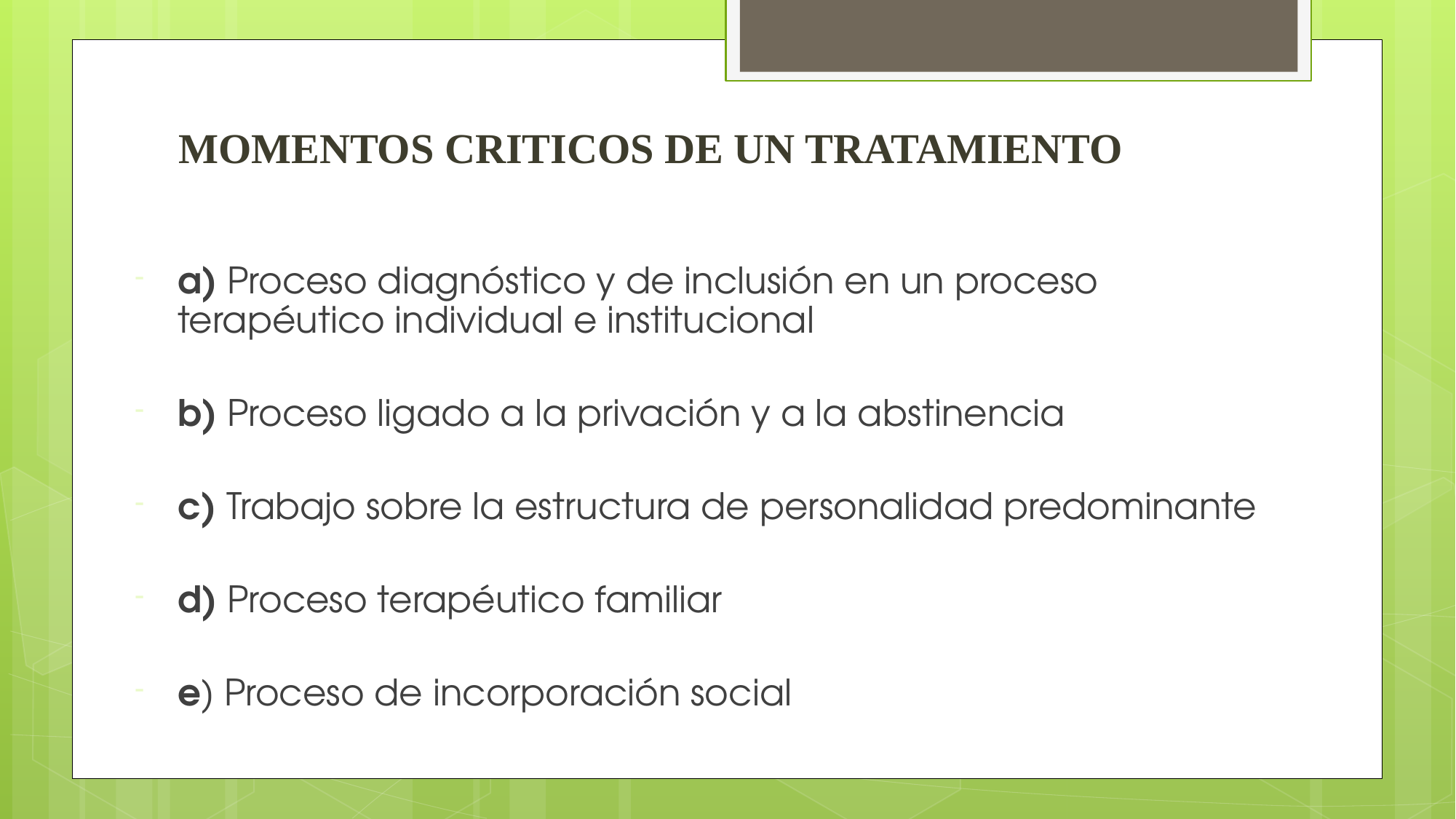

MOMENTOS CRITICOS DE UN TRATAMIENTO
a) Proceso diagnóstico y de inclusión en un proceso  terapéutico individual e institucional

b) Proceso ligado a la privación y a la abstinencia

c) Trabajo sobre la estructura de personalidad predominante

d) Proceso terapéutico familiar

e) Proceso de incorporación social